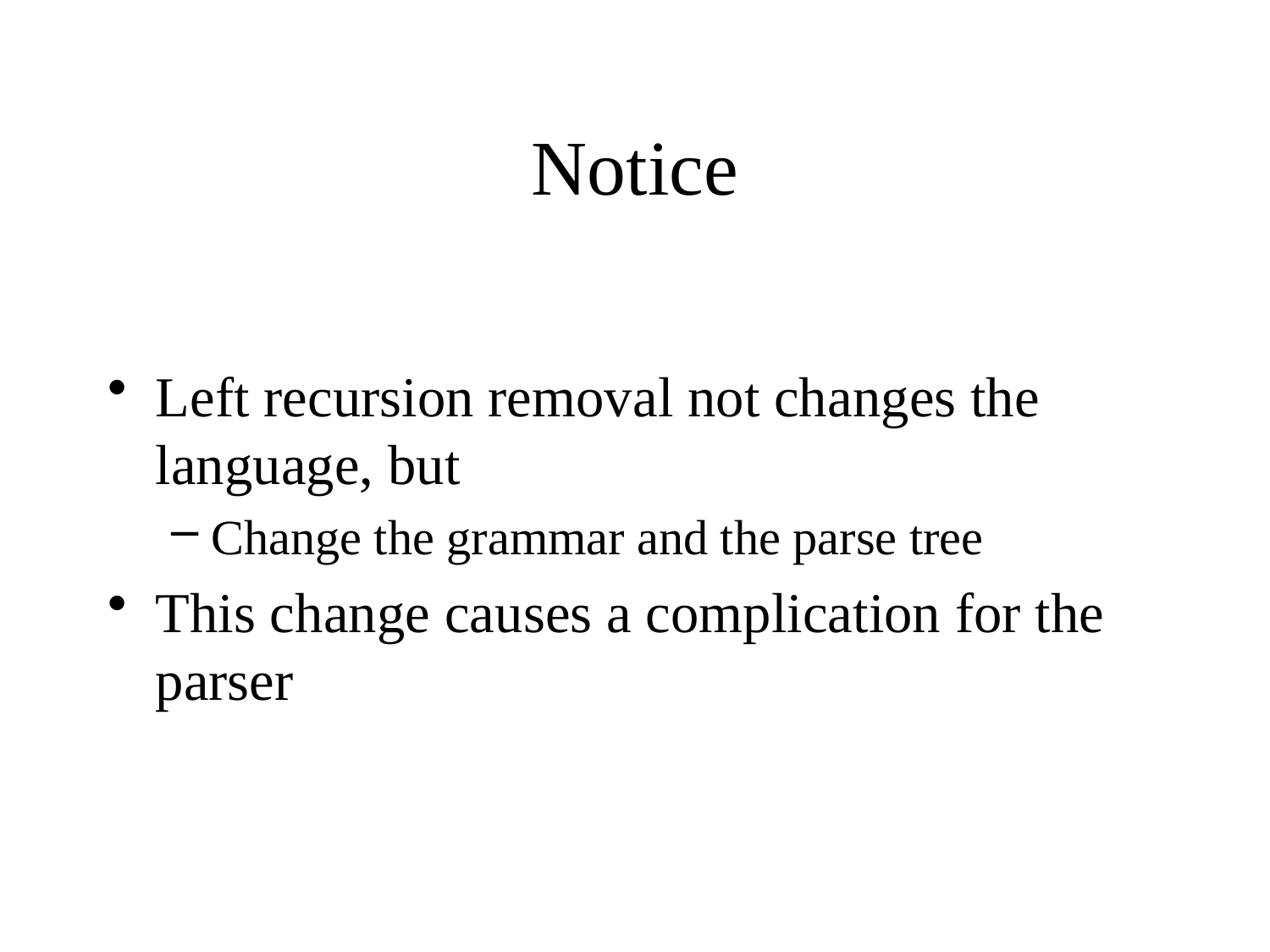

# Notice

Left recursion removal not changes the language, but
Change the grammar and the parse tree
This change causes a complication for the parser